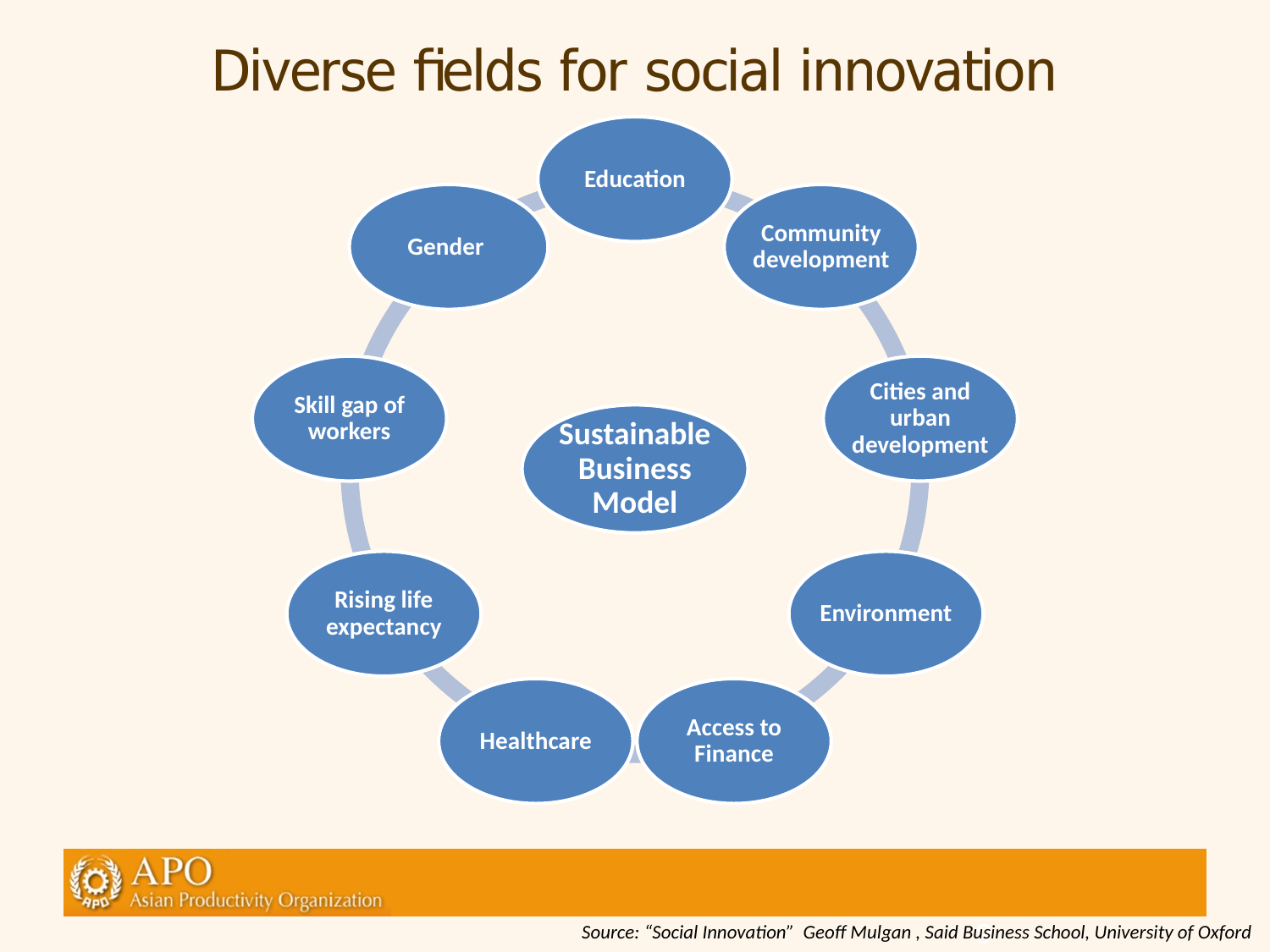

# Diverse fields for social innovation
Sustainable Business Model
Education
Community development
Cities and urban development
Environment
Access to Finance
Healthcare
Rising life expectancy
Skill gap of workers
Gender
9
Source: “Social Innovation”  Geoff Mulgan , Said Business School, University of Oxford